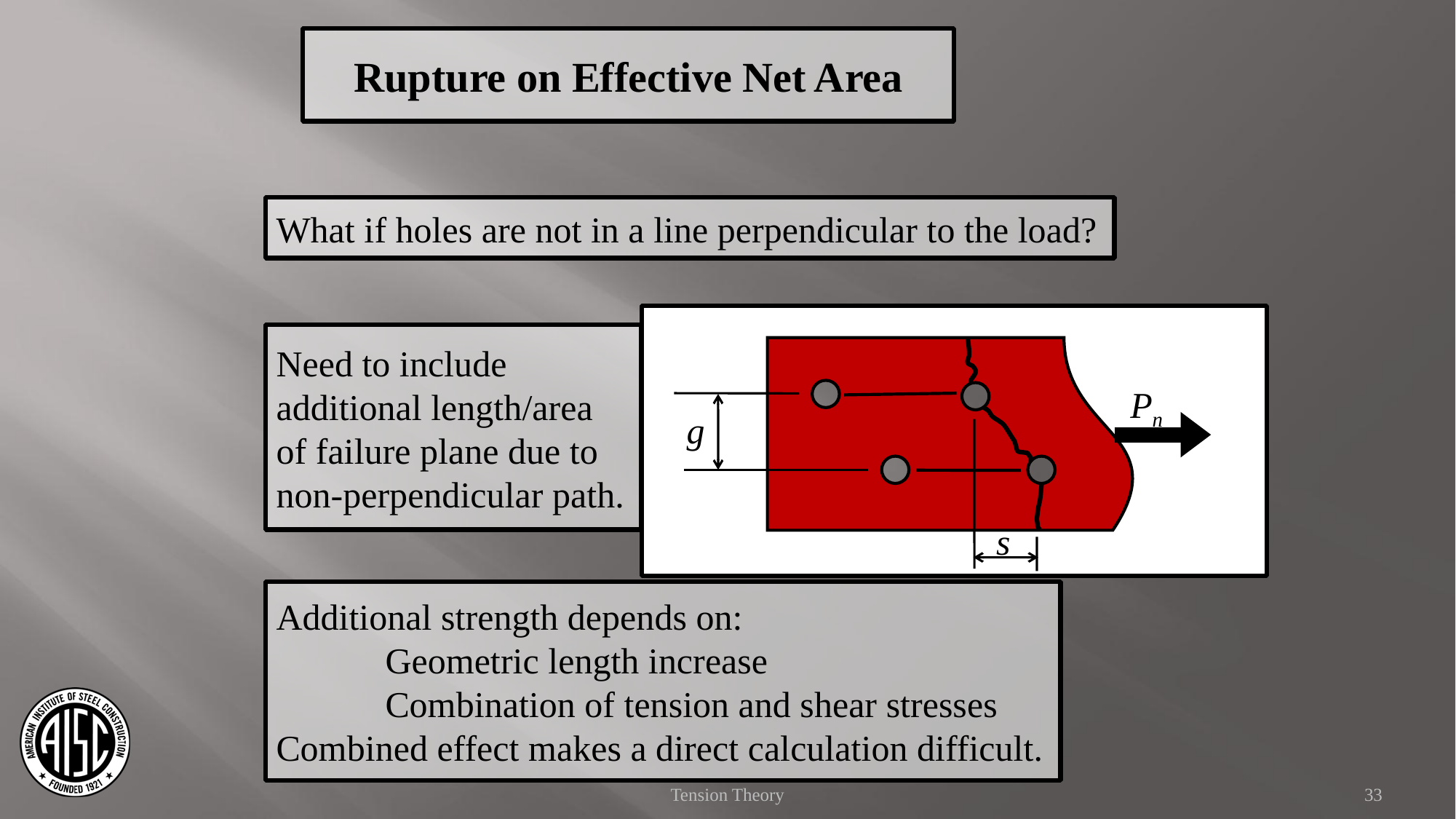

Rupture on Effective Net Area
What if holes are not in a line perpendicular to the load?

Need to include additional length/area of failure plane due to non-perpendicular path.

Pn

g

s

Additional strength depends on:
	Geometric length increase
	Combination of tension and shear stresses
Combined effect makes a direct calculation difficult.
Tension Theory
33